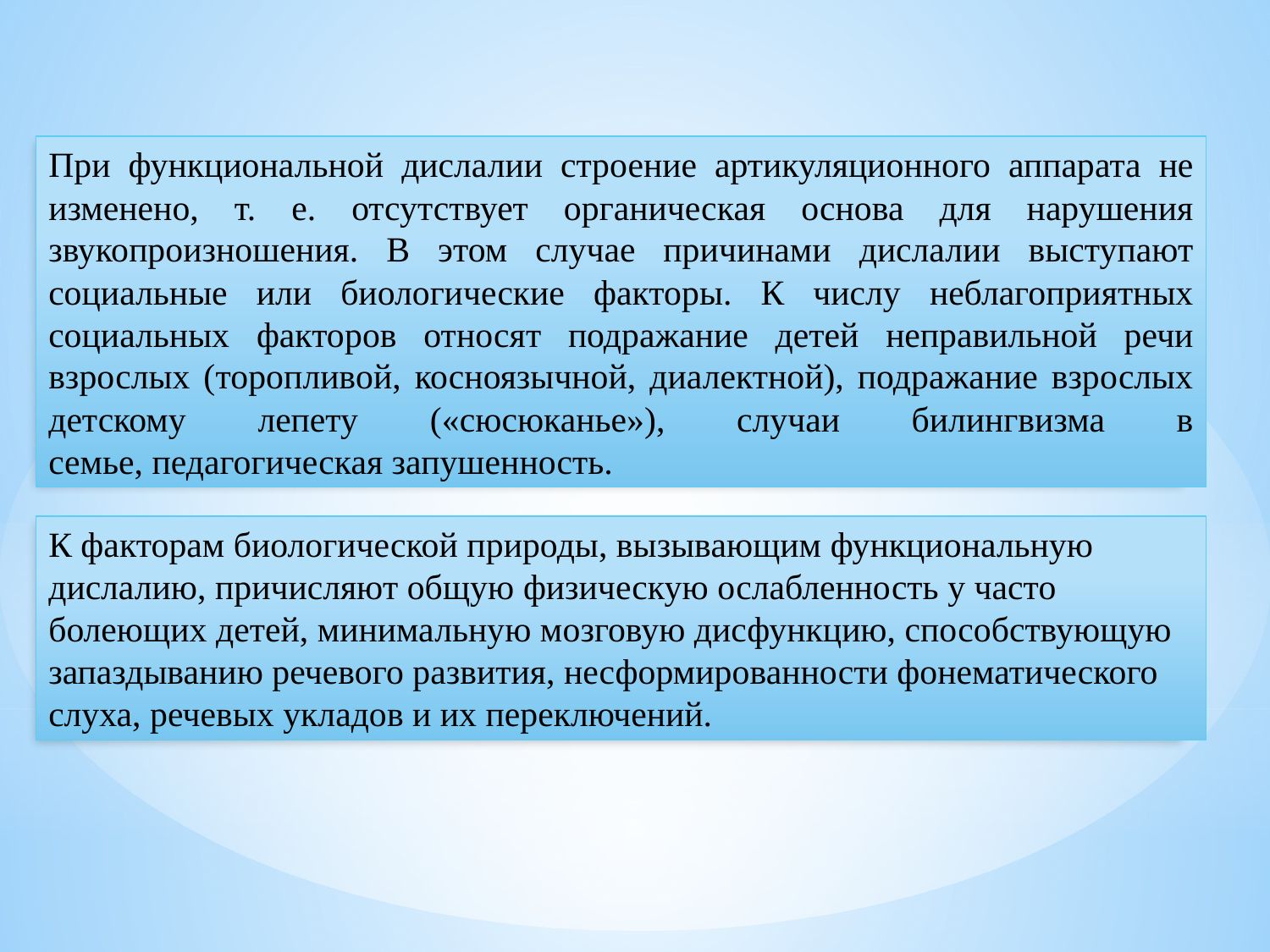

При функциональной дислалии строение артикуляционного аппарата не изменено, т. е. отсутствует органическая основа для нарушения звукопроизношения. В этом случае причинами дислалии выступают социальные или биологические факторы. К числу неблагоприятных социальных факторов относят подражание детей неправильной речи взрослых (торопливой, косноязычной, диалектной), подражание взрослых детскому лепету («сюсюканье»), случаи билингвизма в семье, педагогическая запушенность.
К факторам биологической природы, вызывающим функциональную дислалию, причисляют общую физическую ослабленность у часто болеющих детей, минимальную мозговую дисфункцию, способствующую запаздыванию речевого развития, несформированности фонематического слуха, речевых укладов и их переключений.